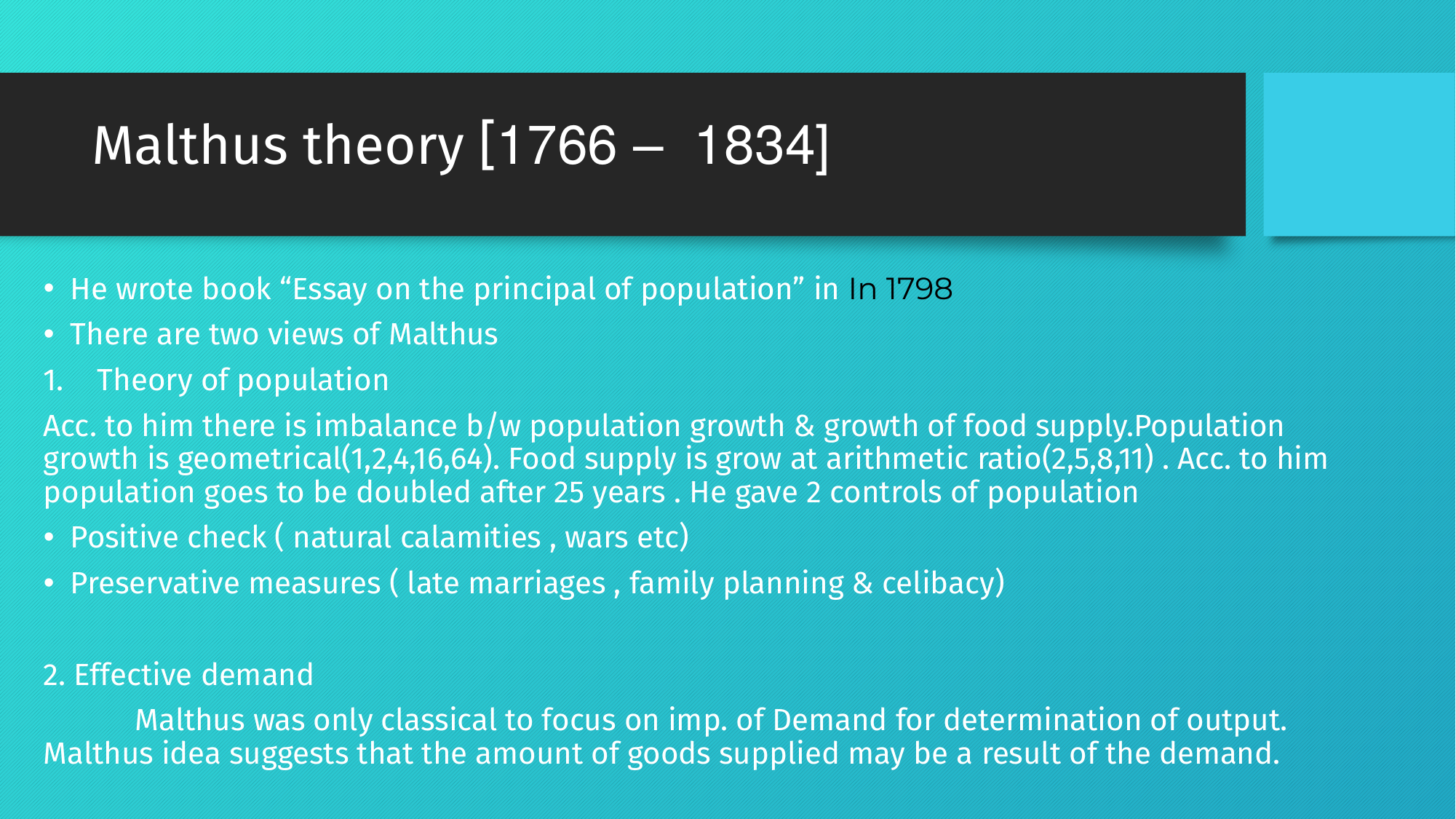

# Malthus theory [1766 –  1834]
He wrote book “Essay on the principal of population” in In 1798
There are two views of Malthus
Theory of population
Acc. to him there is imbalance b/w population growth & growth of food supply.Population growth is geometrical(1,2,4,16,64). Food supply is grow at arithmetic ratio(2,5,8,11) . Acc. to him population goes to be doubled after 25 years . He gave 2 controls of population
Positive check ( natural calamities , wars etc)
Preservative measures ( late marriages , family planning & celibacy)

2. Effective demand
 	Malthus was only classical to focus on imp. of Demand for determination of output. Malthus idea suggests that the amount of goods supplied may be a result of the demand.